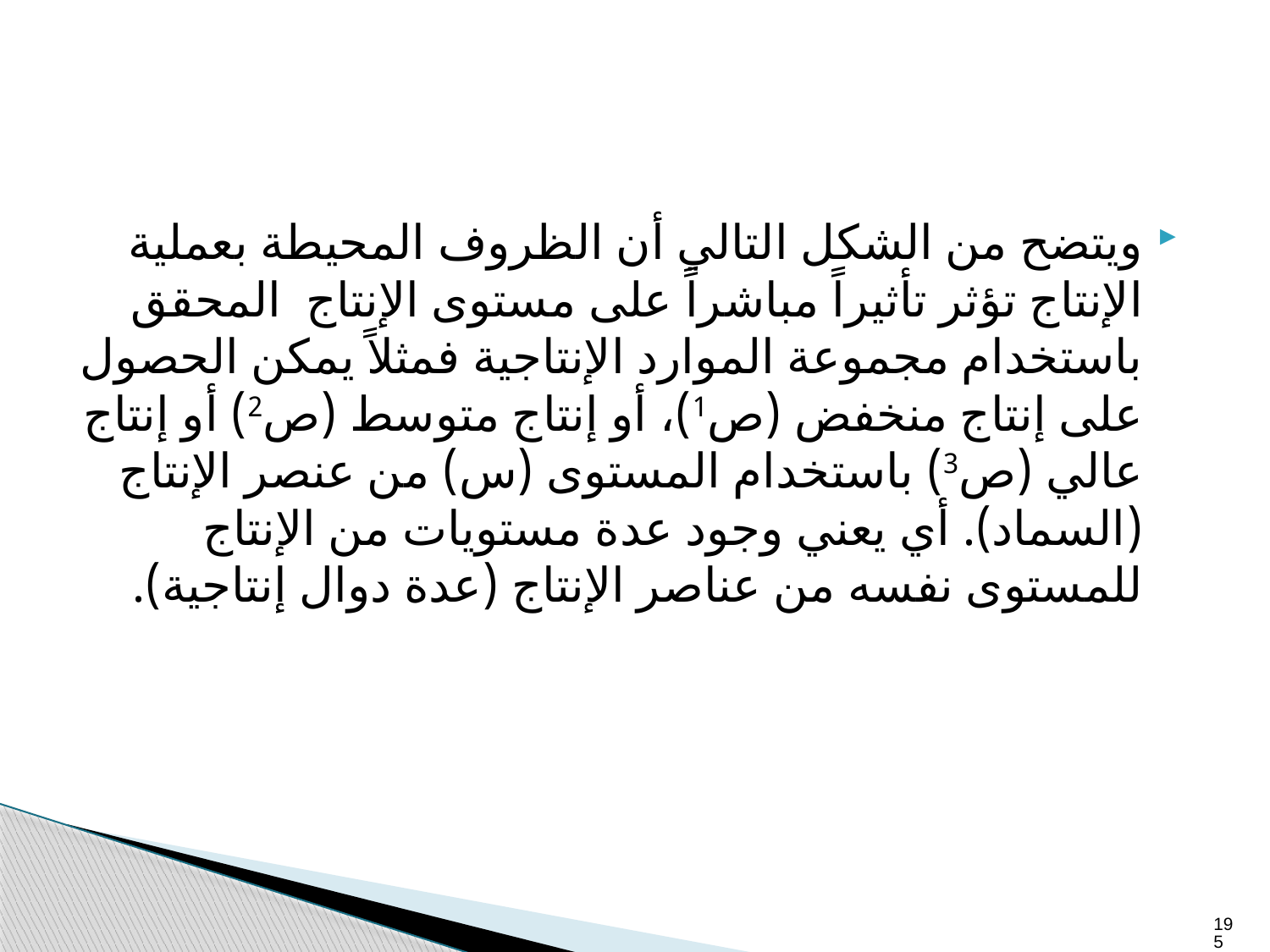

#
ويتضح من الشكل التالي أن الظروف المحيطة بعملية الإنتاج تؤثر تأثيراً مباشراً على مستوى الإنتاج  المحقق باستخدام مجموعة الموارد الإنتاجية فمثلاً يمكن الحصول على إنتاج منخفض (ص1)، أو إنتاج متوسط (ص2) أو إنتاج عالي (ص3) باستخدام المستوى (س) من عنصر الإنتاج (السماد). أي يعني وجود عدة مستويات من الإنتاج للمستوى نفسه من عناصر الإنتاج (عدة دوال إنتاجية).

195